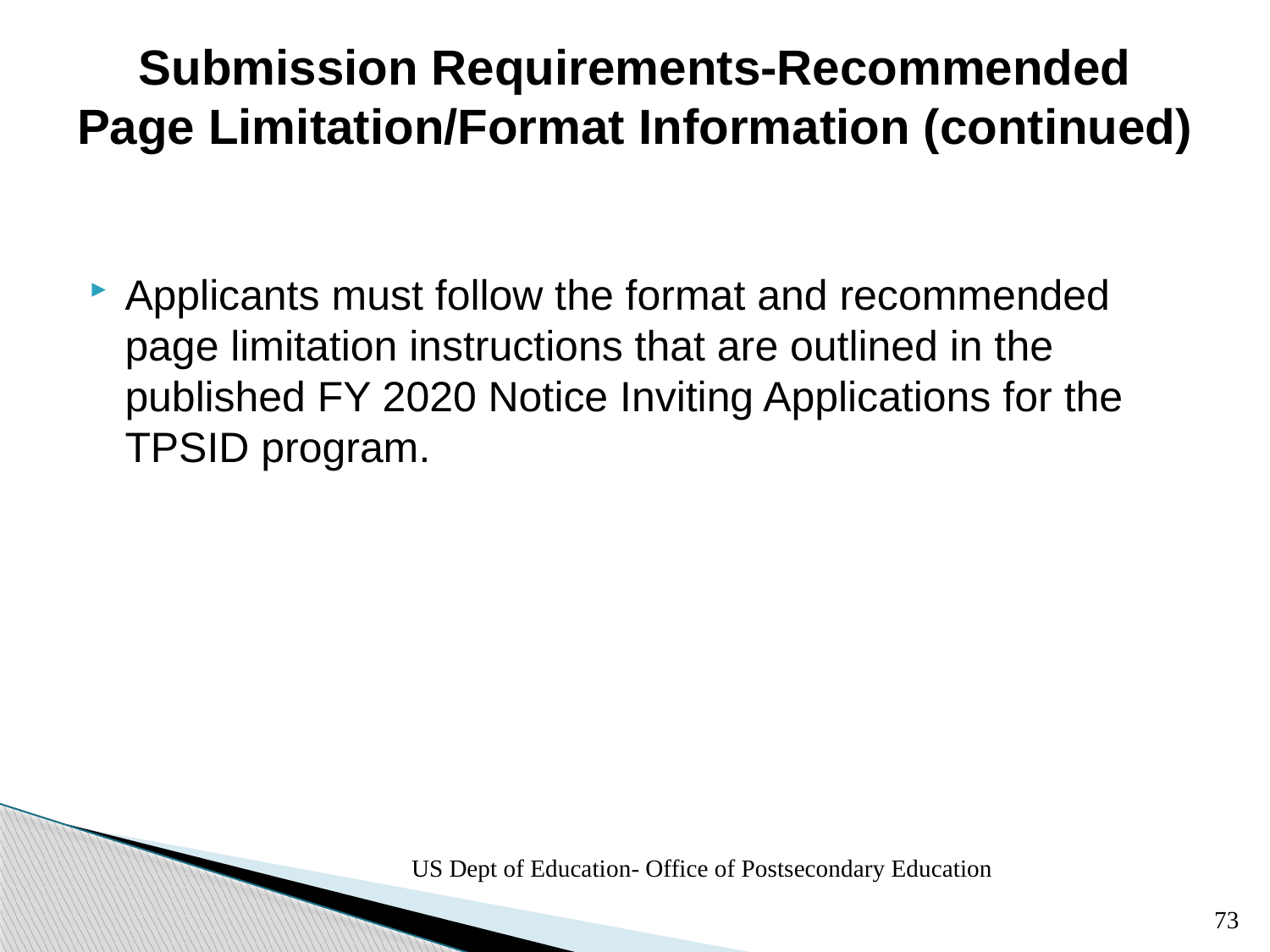

# Submission Requirements-Recommended Page Limitation/Format Information (continued)
Applicants must follow the format and recommended page limitation instructions that are outlined in the published FY 2020 Notice Inviting Applications for the TPSID program.

US Dept of Education- Office of Postsecondary Education
73